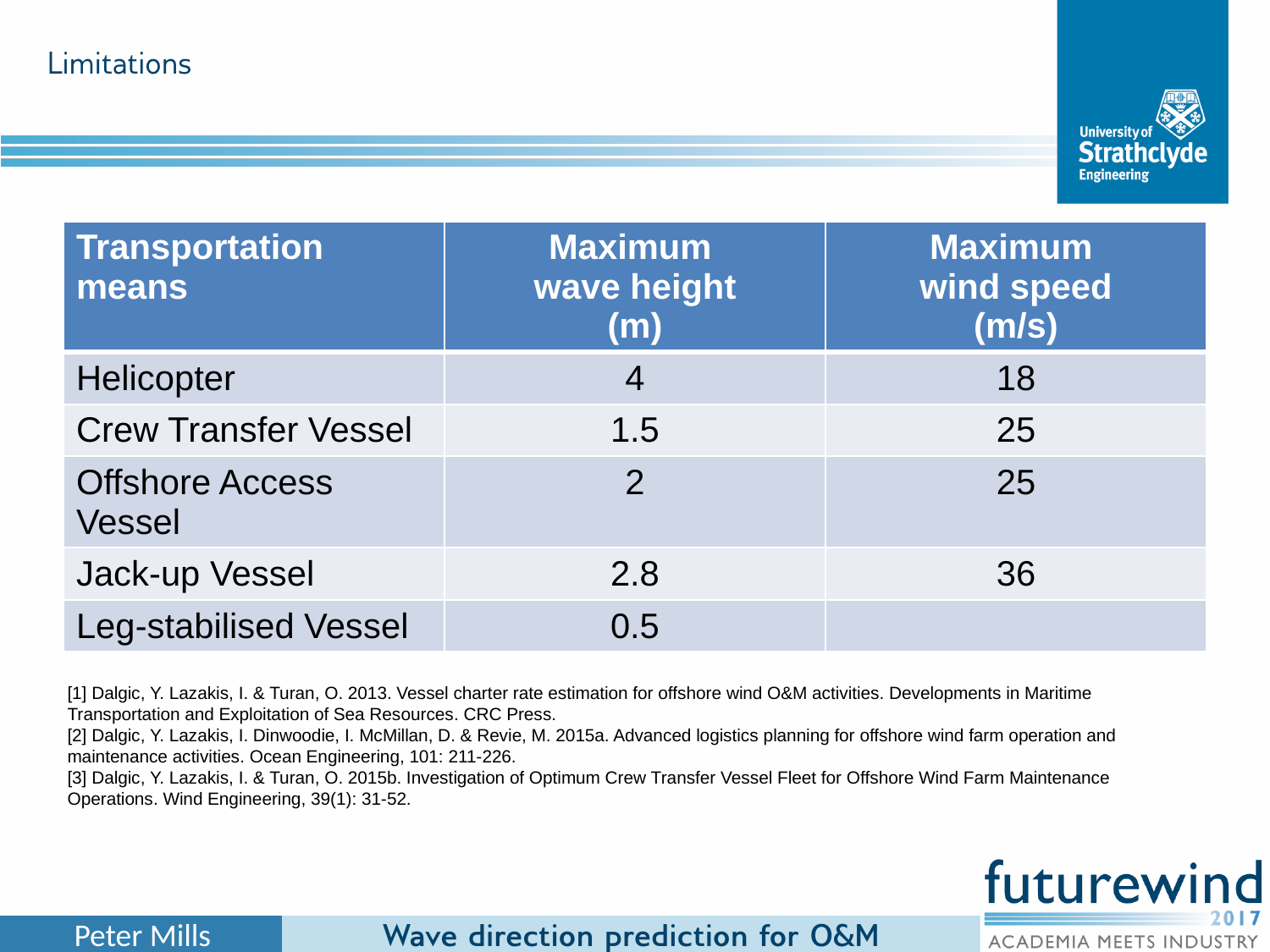

Limitations
| Transportation means | Maximum wave height (m) | Maximum wind speed (m/s) |
| --- | --- | --- |
| Helicopter | 4 | 18 |
| Crew Transfer Vessel | 1.5 | 25 |
| Offshore Access Vessel | 2 | 25 |
| Jack-up Vessel | 2.8 | 36 |
| Leg-stabilised Vessel | 0.5 |  |
[1] Dalgic, Y. Lazakis, I. & Turan, O. 2013. Vessel charter rate estimation for offshore wind O&M activities. Developments in Maritime Transportation and Exploitation of Sea Resources. CRC Press.
[2] Dalgic, Y. Lazakis, I. Dinwoodie, I. McMillan, D. & Revie, M. 2015a. Advanced logistics planning for offshore wind farm operation and maintenance activities. Ocean Engineering, 101: 211-226.
[3] Dalgic, Y. Lazakis, I. & Turan, O. 2015b. Investigation of Optimum Crew Transfer Vessel Fleet for Offshore Wind Farm Maintenance Operations. Wind Engineering, 39(1): 31-52.